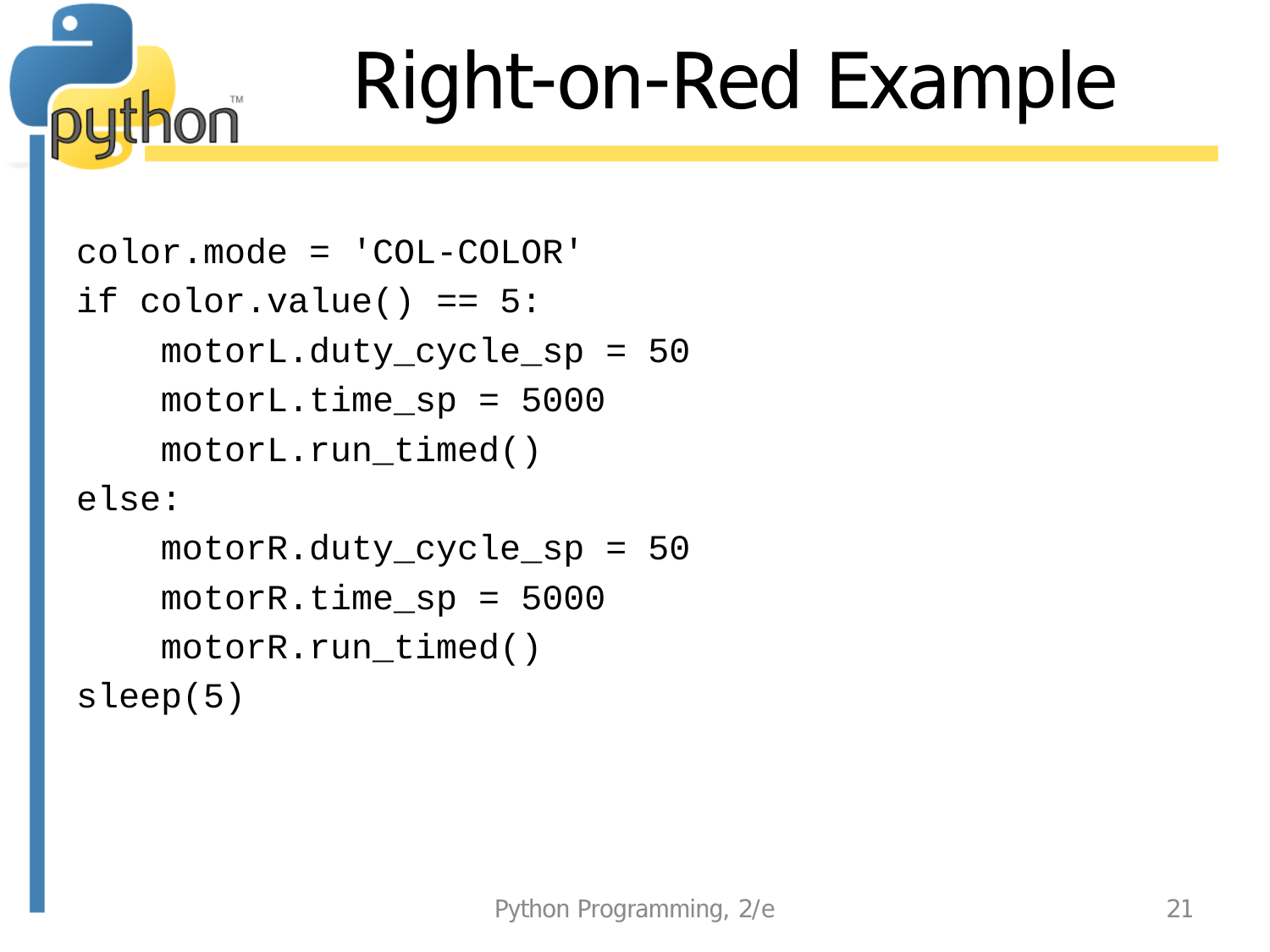

# Right-on-Red Example
color.mode = 'COL-COLOR'
if color.value() == 5:
    motorL.duty_cycle_sp = 50
    motorL.time_sp = 5000
    motorL.run_timed()
else:
    motorR.duty_cycle_sp = 50
    motorR.time_sp = 5000
    motorR.run_timed()
sleep(5)
Python Programming, 2/e
21